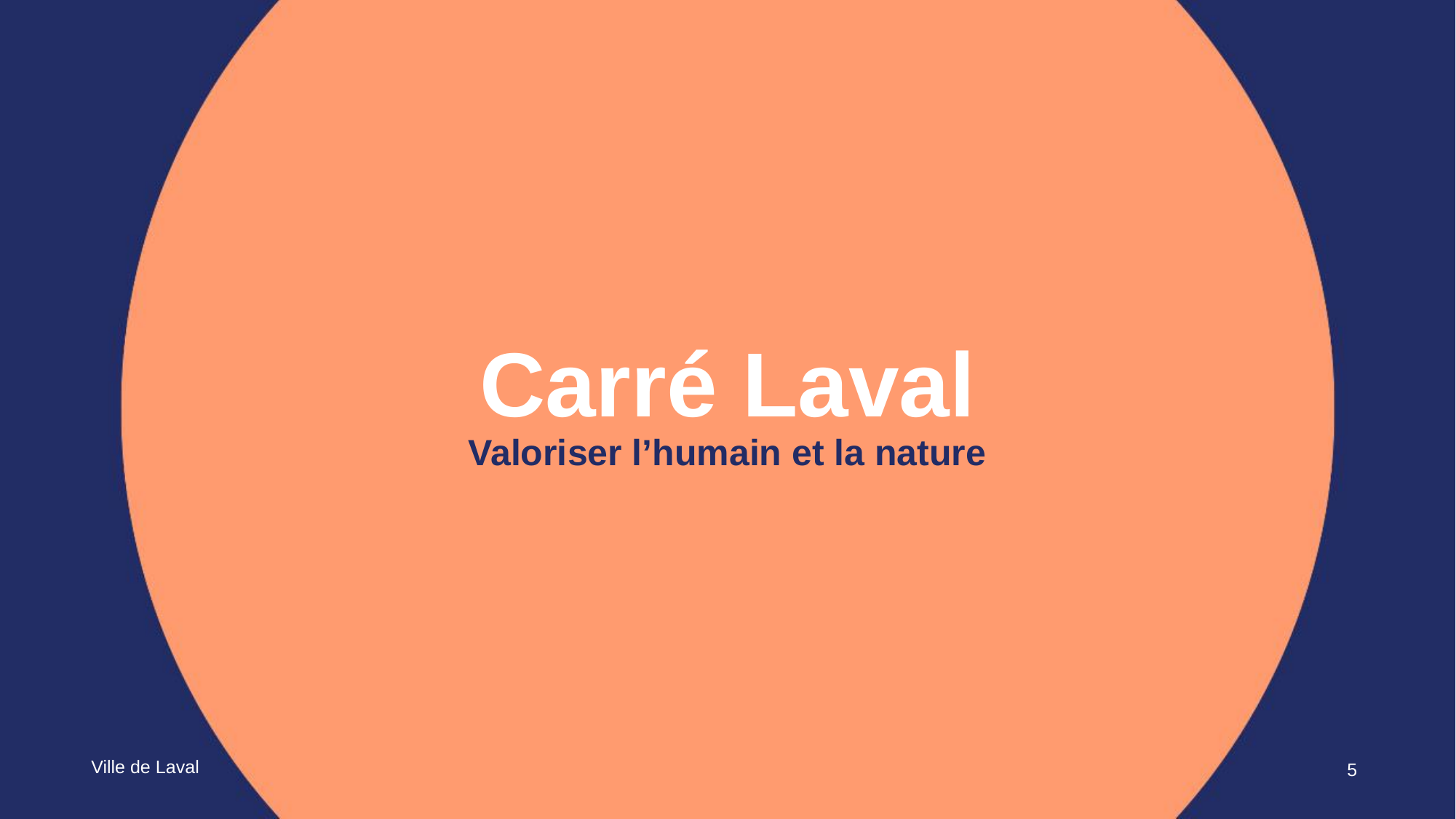

Carré Laval
Valoriser l’humain et la nature
5